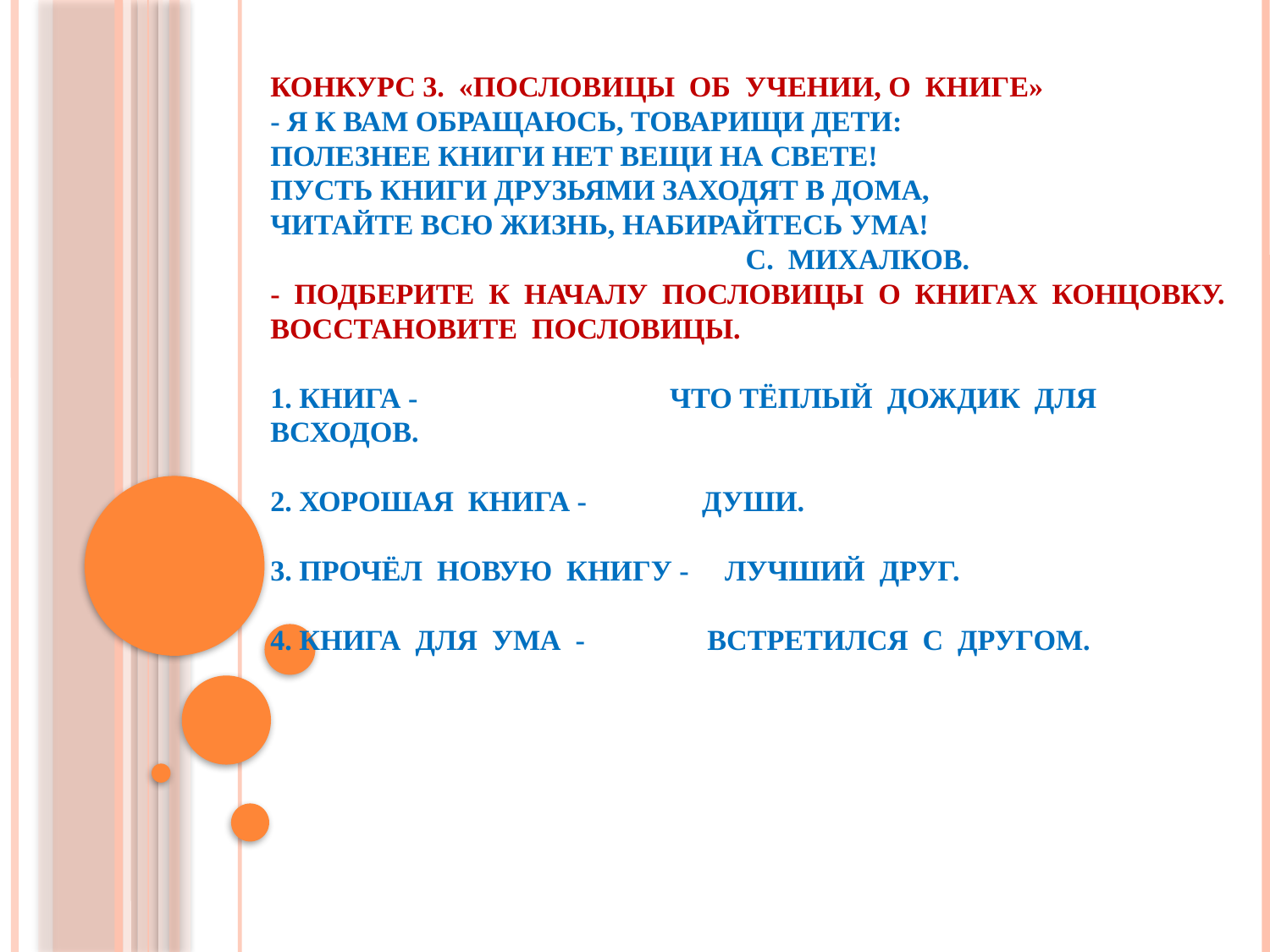

# Конкурс 3.  «Пословицы  об  учении, о  книге» - Я к вам обращаюсь, товарищи дети: Полезнее книги нет вещи на свете! Пусть книги друзьями заходят в дома, Читайте всю жизнь, набирайтесь ума! С.  Михалков. -  Подберите  к  началу  пословицы  о  книгах  концовку. Восстановите  пословицы. 1. Книга -                                   что тёплый  дождик  для  всходов. 2. Хорошая  книга -                души. 3. Прочёл  новую  книгу -     лучший  друг. 4. Книга  для  ума  -                 встретился  с  другом.